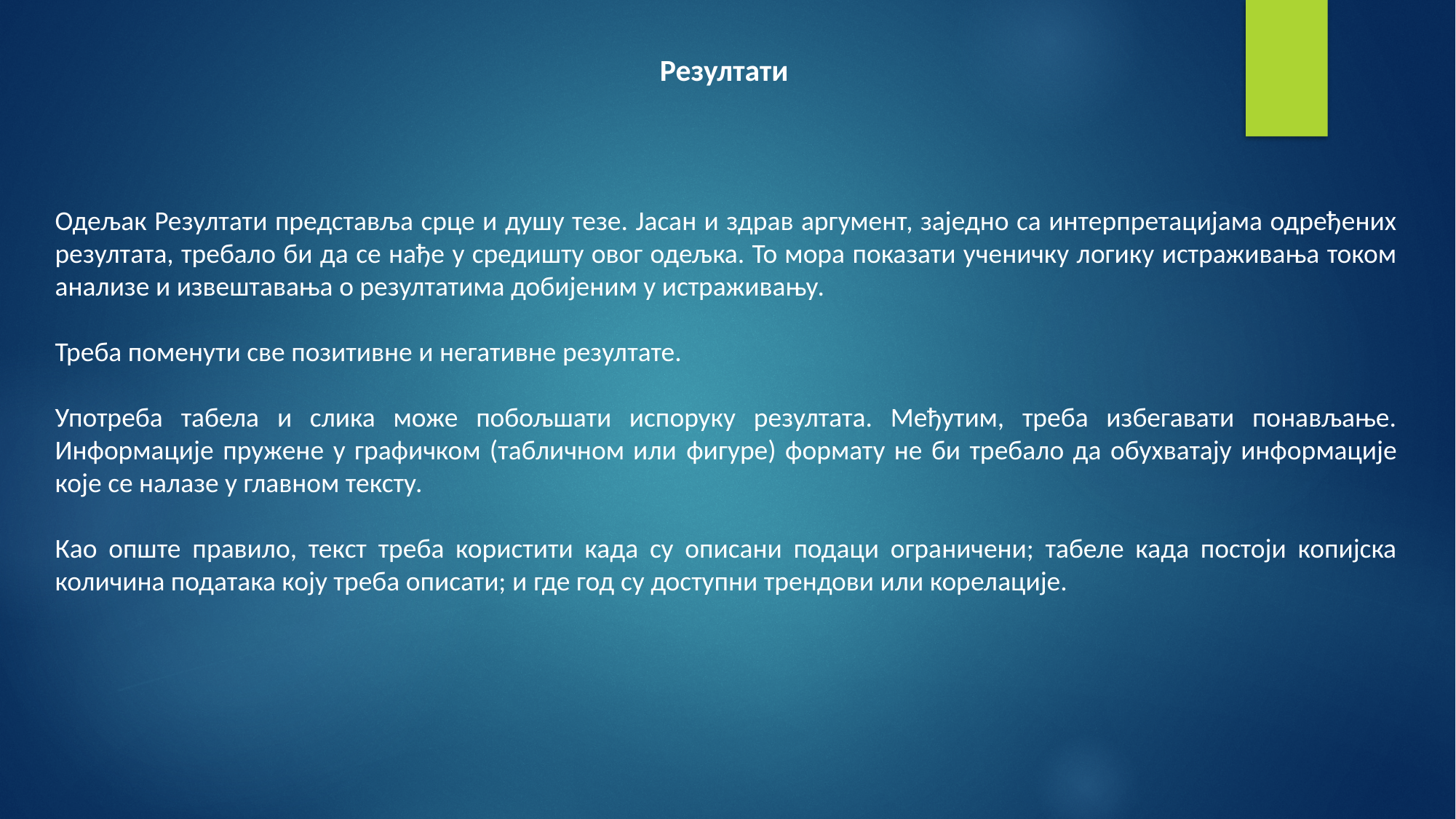

Резултати
Одељак Резултати представља срце и душу тезе. Јасан и здрав аргумент, заједно са интерпретацијама одређених резултата, требало би да се нађе у средишту овог одељка. То мора показати ученичку логику истраживања током анализе и извештавања о резултатима добијеним у истраживању.

Треба поменути све позитивне и негативне резултате.

Употреба табела и слика може побољшати испоруку резултата. Међутим, треба избегавати понављање. Информације пружене у графичком (табличном или фигуре) формату не би требало да обухватају информације које се налазе у главном тексту.

Као опште правило, текст треба користити када су описани подаци ограничени; табеле када постоји копијска количина података коју треба описати; и где год су доступни трендови или корелације.